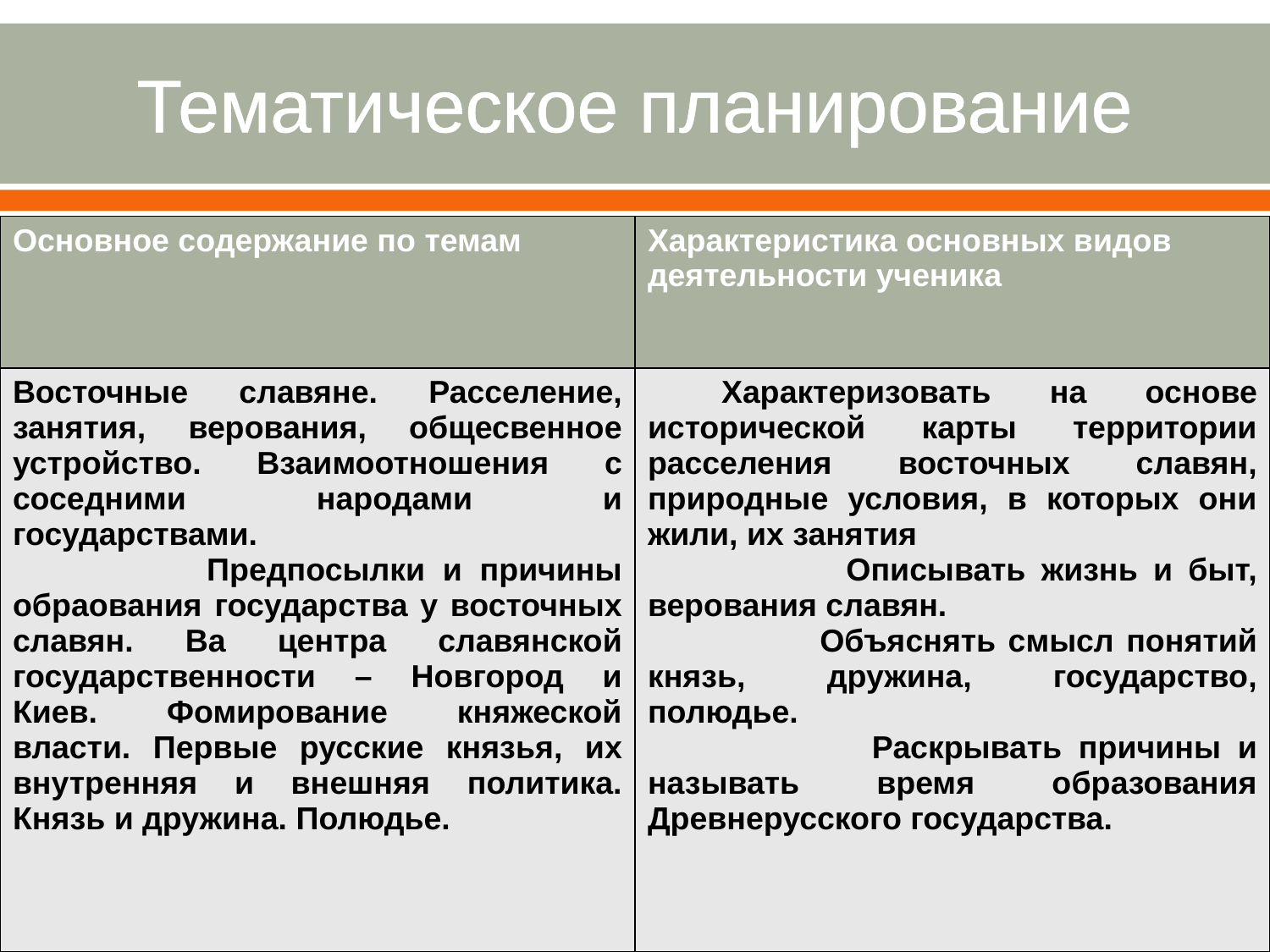

# Тематическое планирование
| Основное содержание по темам | Характеристика основных видов деятельности ученика |
| --- | --- |
| Восточные славяне. Расселение, занятия, верования, общесвенное устройство. Взаимоотношения с соседними народами и государствами. Предпосылки и причины обраования государства у восточных славян. Ва центра славянской государственности – Новгород и Киев. Фомирование княжеской власти. Первые русские князья, их внутренняя и внешняя политика. Князь и дружина. Полюдье. | Характеризовать на основе исторической карты территории расселения восточных славян, природные условия, в которых они жили, их занятия Описывать жизнь и быт, верования славян. Объяснять смысл понятий князь, дружина, государство, полюдье. Раскрывать причины и называть время образования Древнерусского государства. |